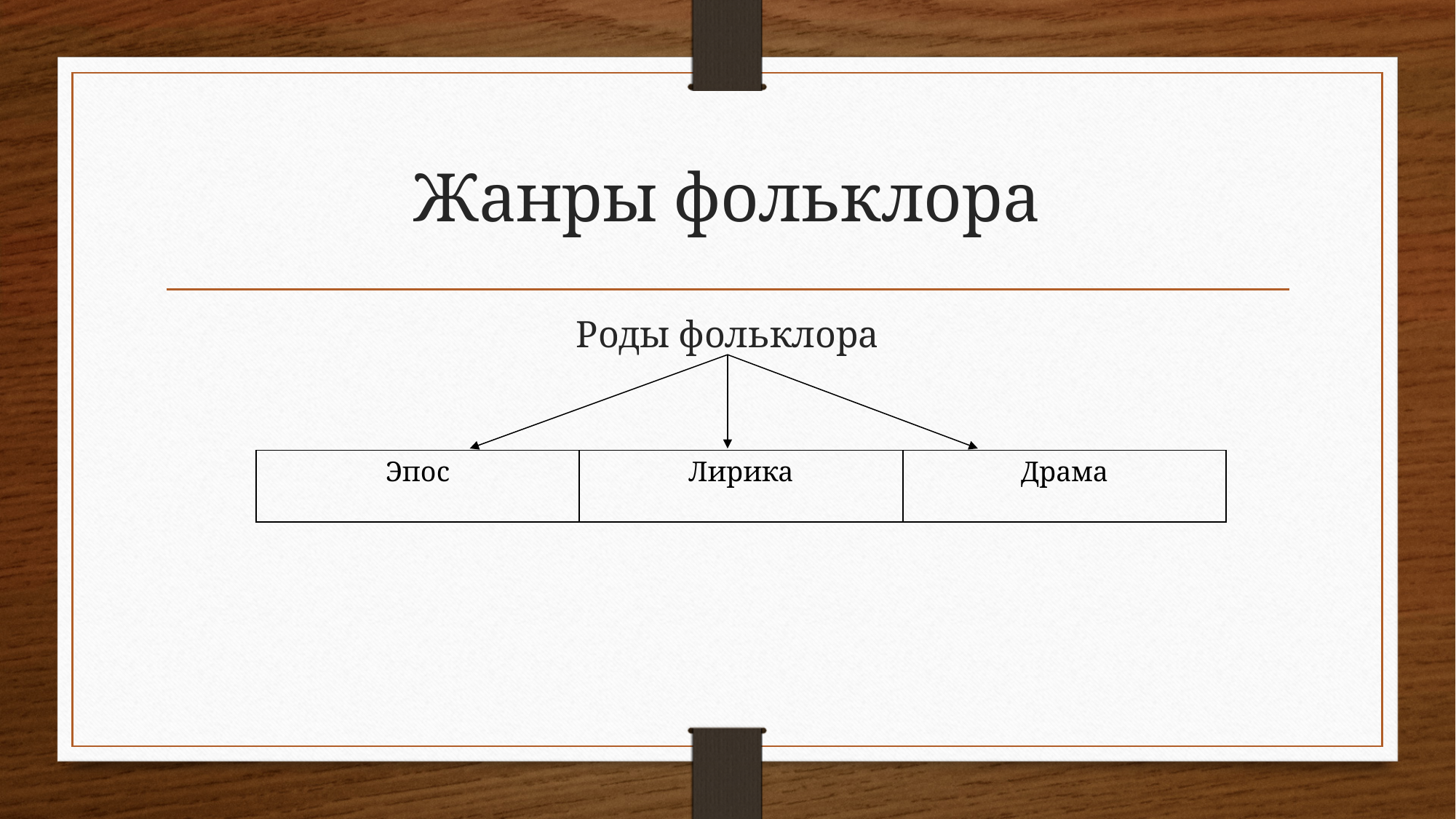

# Жанры фольклора
Роды фольклора
| Эпос | Лирика | Драма |
| --- | --- | --- |